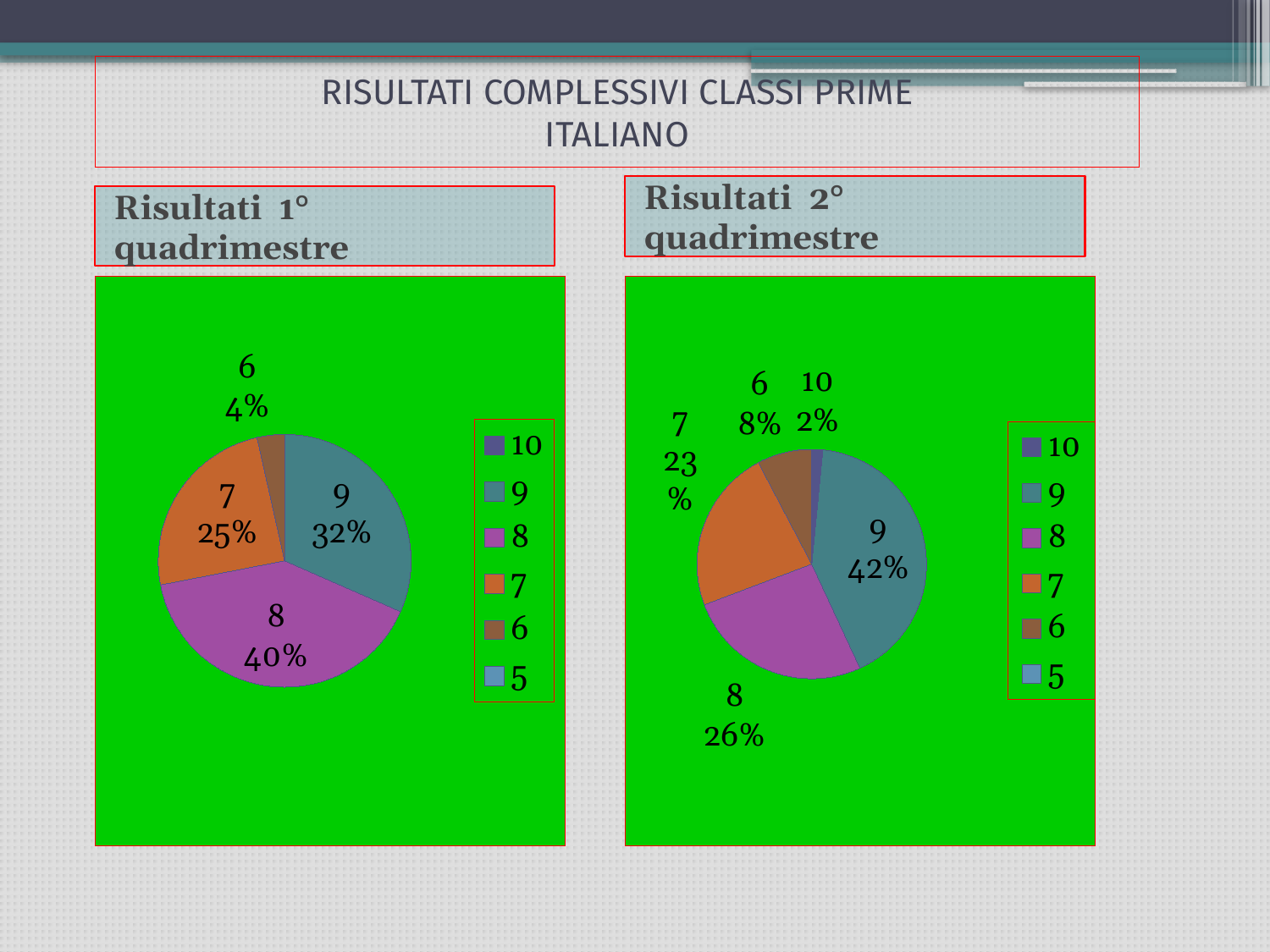

# RISULTATI COMPLESSIVI CLASSI PRIME ITALIANO
Risultati  2° quadrimestre
Risultati  1° quadrimestre

### Chart

| Category | Colonna1 |
|---|---|
| 10 | 0.0 |
| 9 | 18.0 |
| 8 | 23.0 |
| 7 | 14.0 |
| 6 | 2.0 |
| 5 | 0.0 |

### Chart

| Category | Colonna1 |
|---|---|
| 10 | 1.0 |
| 9 | 27.0 |
| 8 | 17.0 |
| 7 | 15.0 |
| 6 | 5.0 |
| 5 | 0.0 |